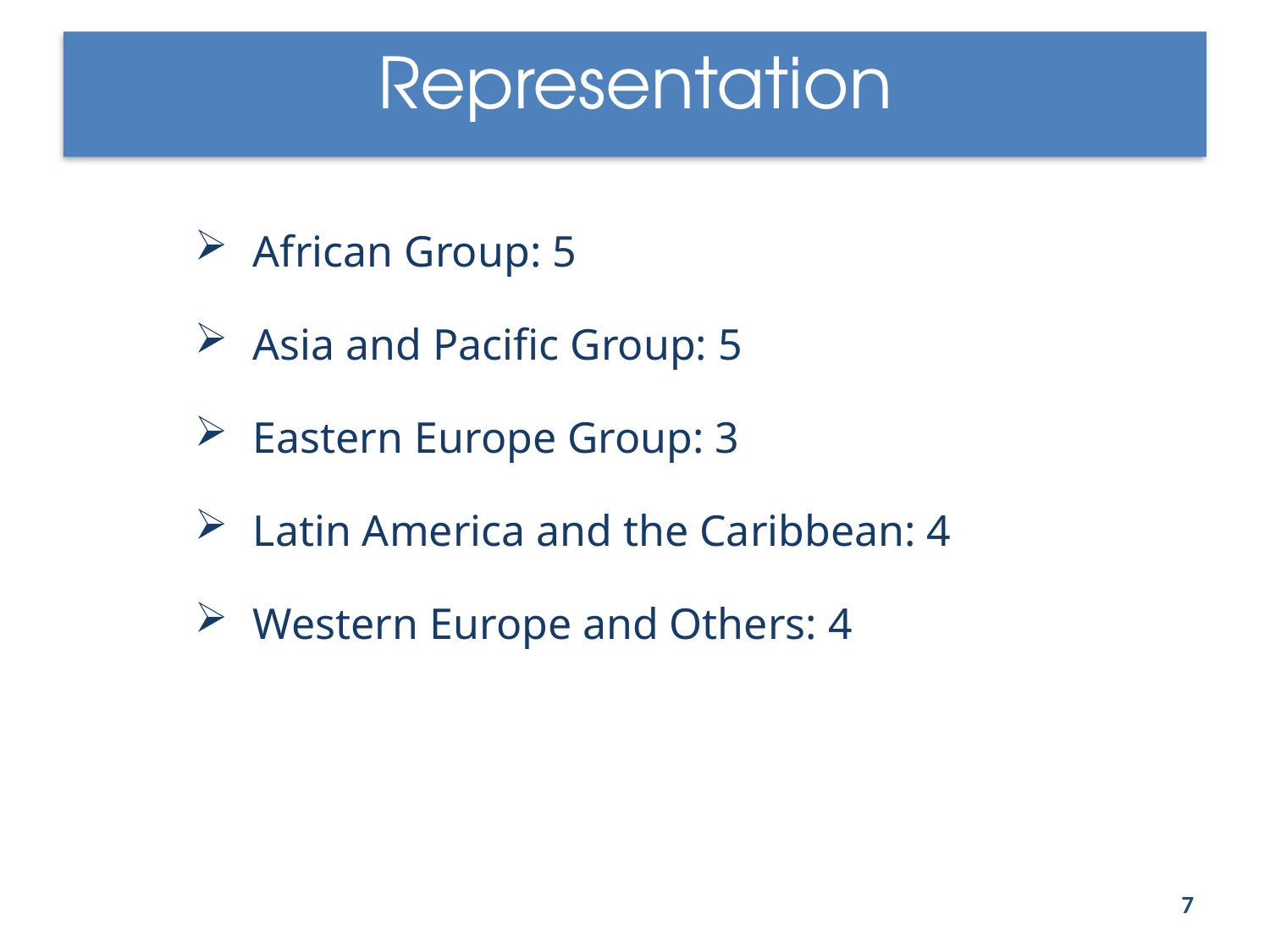

Representation

 African Group: 5
 Asia and Pacific Group: 5
 Eastern Europe Group: 3
 Latin America and the Caribbean: 4
 Western Europe and Others: 4
7